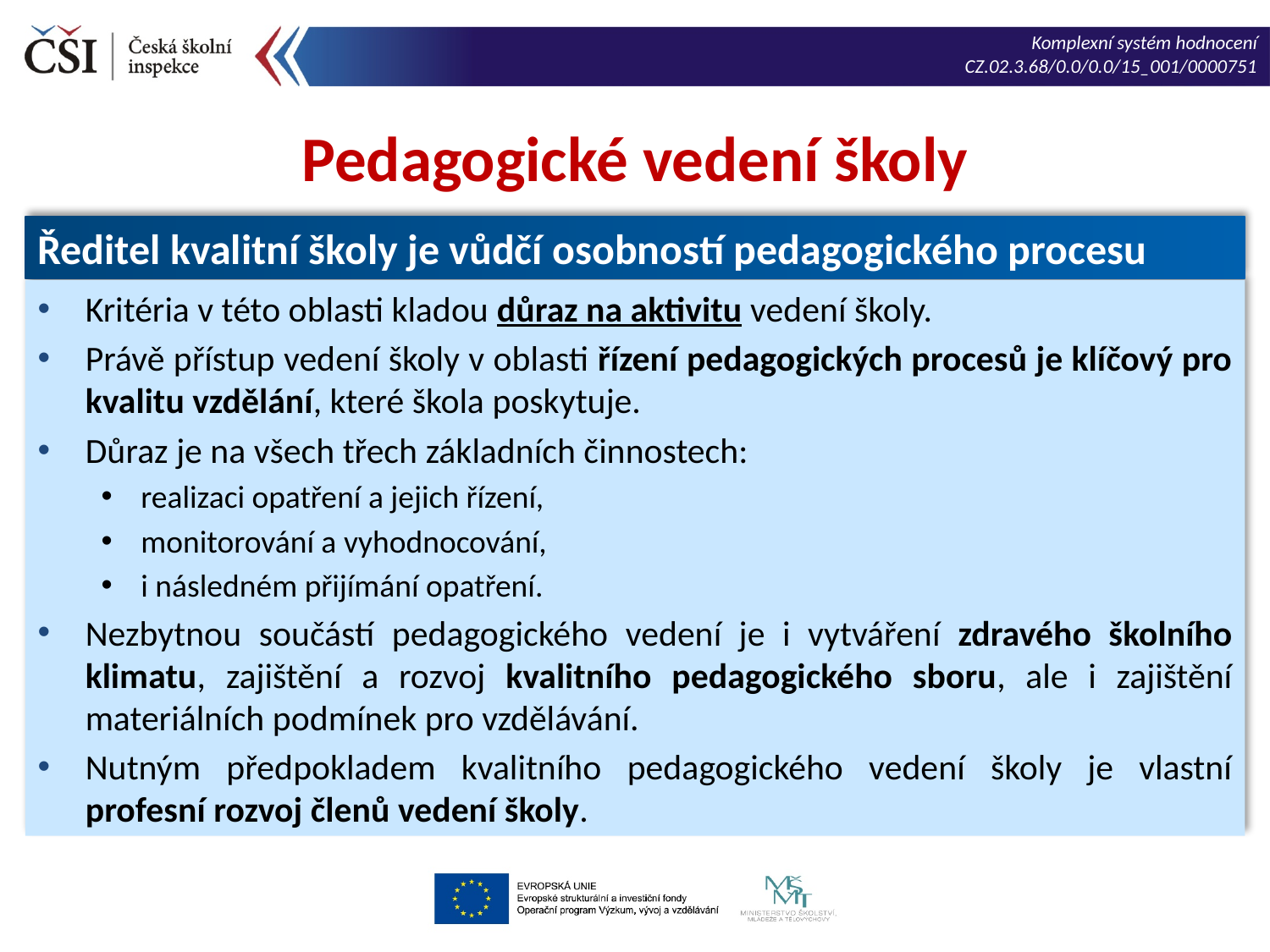

Pedagogické vedení školy
Ředitel kvalitní školy je vůdčí osobností pedagogického procesu
Kritéria v této oblasti kladou důraz na aktivitu vedení školy.
Právě přístup vedení školy v oblasti řízení pedagogických procesů je klíčový pro kvalitu vzdělání, které škola poskytuje.
Důraz je na všech třech základních činnostech:
realizaci opatření a jejich řízení,
monitorování a vyhodnocování,
i následném přijímání opatření.
Nezbytnou součástí pedagogického vedení je i vytváření zdravého školního klimatu, zajištění a rozvoj kvalitního pedagogického sboru, ale i zajištění materiálních podmínek pro vzdělávání.
Nutným předpokladem kvalitního pedagogického vedení školy je vlastní profesní rozvoj členů vedení školy.